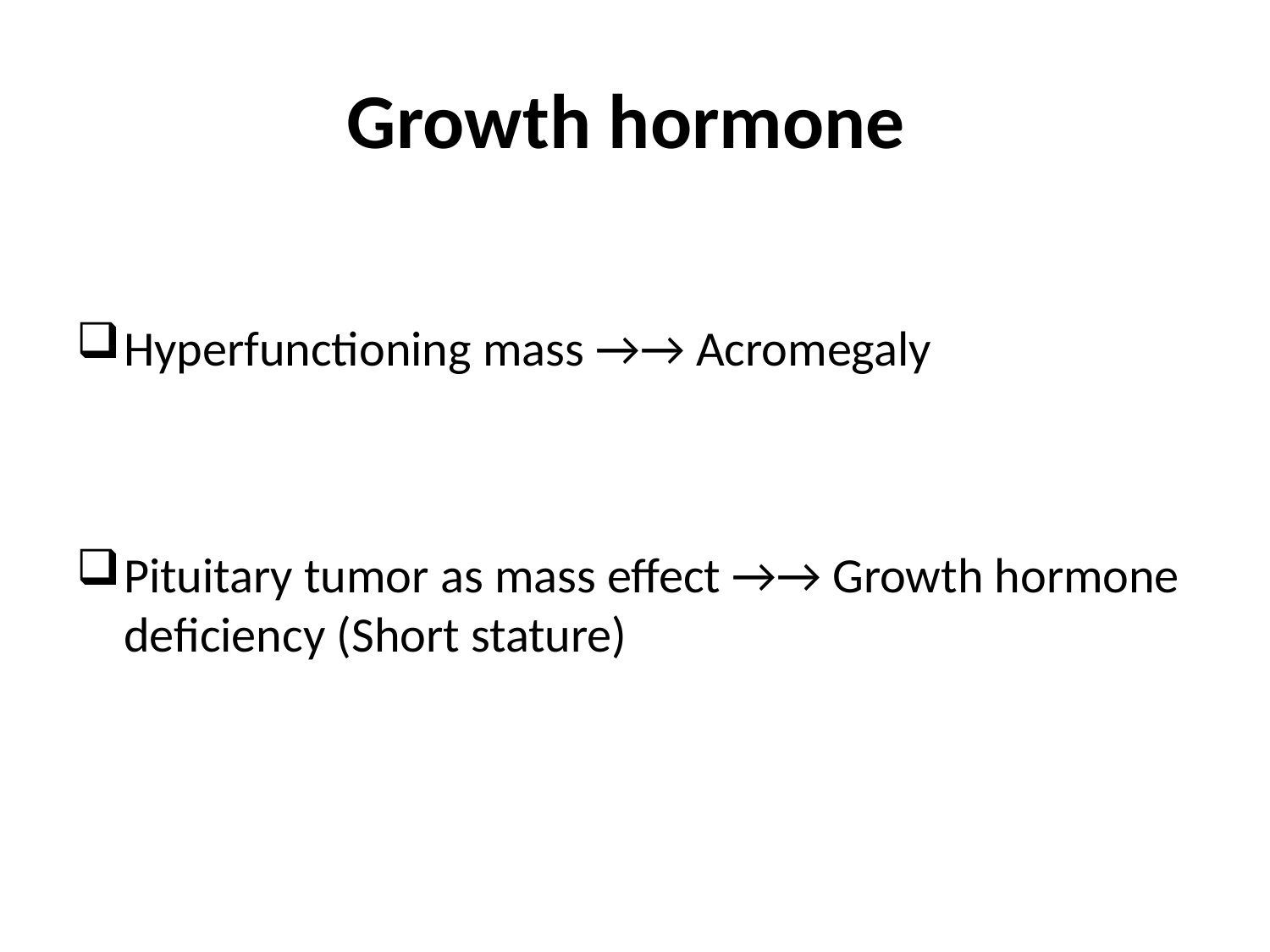

# Growth hormone
Hyperfunctioning mass →→ Acromegaly

Pituitary tumor as mass effect →→ Growth hormone deficiency (Short stature)